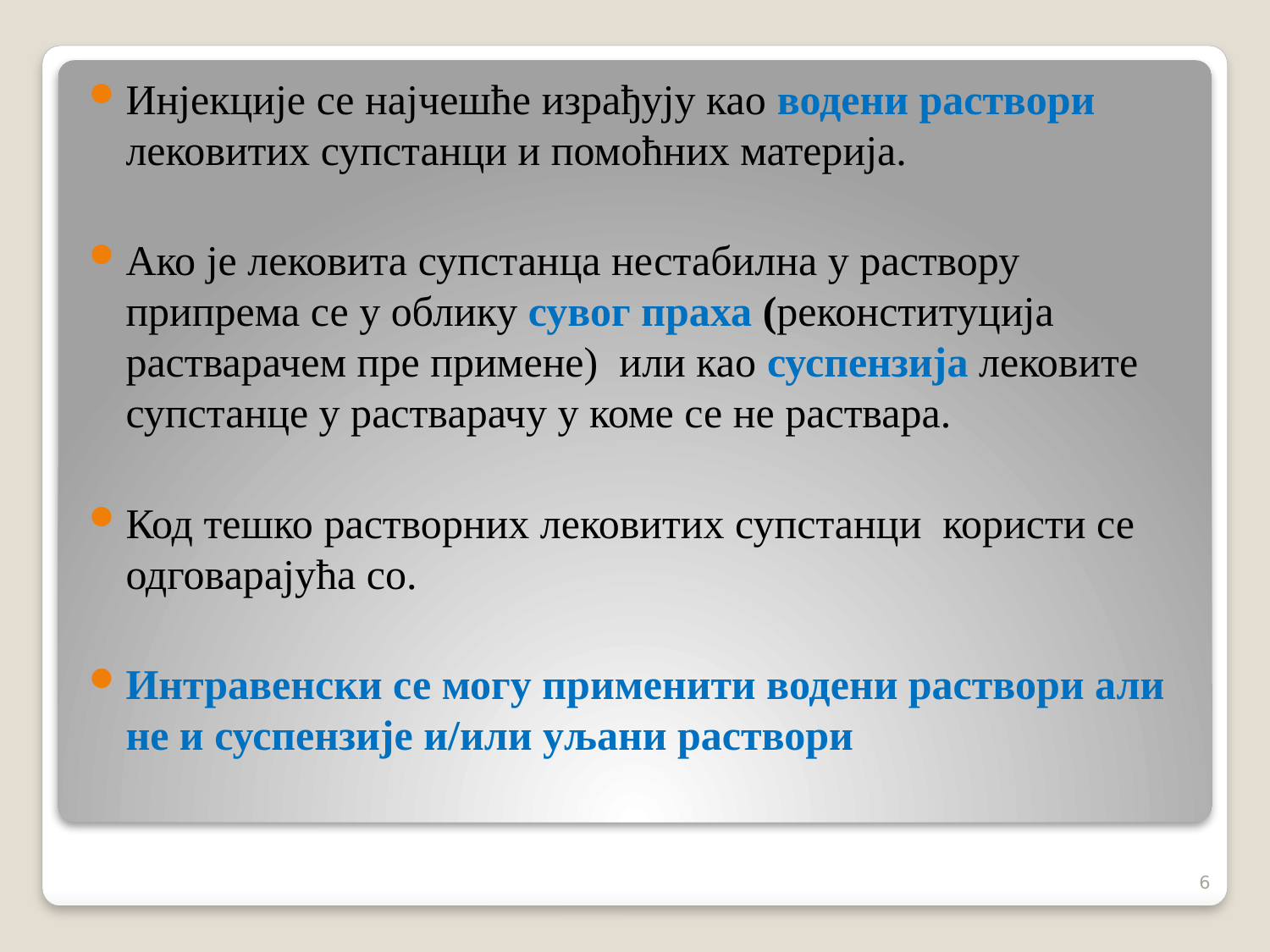

Инјекције се најчешће израђују као водени раствори лековитих супстанци и помоћних материја.

Ако је лековита супстанца нестабилна у раствору припрема се у облику сувог праха (реконституција растварачем пре примене)  или као суспензија лековите супстанце у растварачу у коме се не раствара.

Код тешко растворних лековитих супстанци  користи се одговарајућа со.

Интравенски се могу применити водени раствори али не и суспензије и/или уљани раствори
6